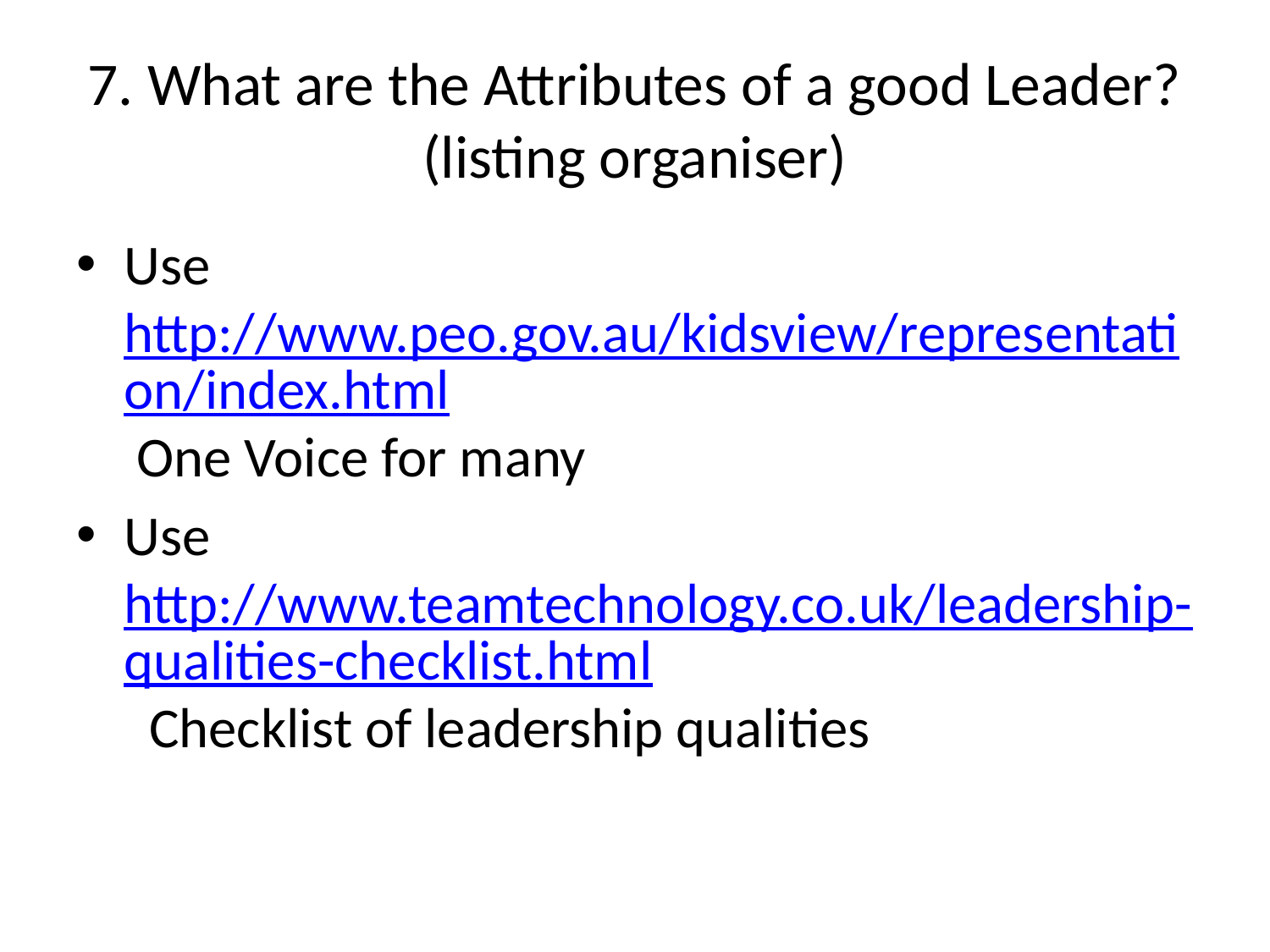

# 7. What are the Attributes of a good Leader? (listing organiser)
Use  http://www.peo.gov.au/kidsview/representation/index.html One Voice for many
Use http://www.teamtechnology.co.uk/leadership-qualities-checklist.html  Checklist of leadership qualities